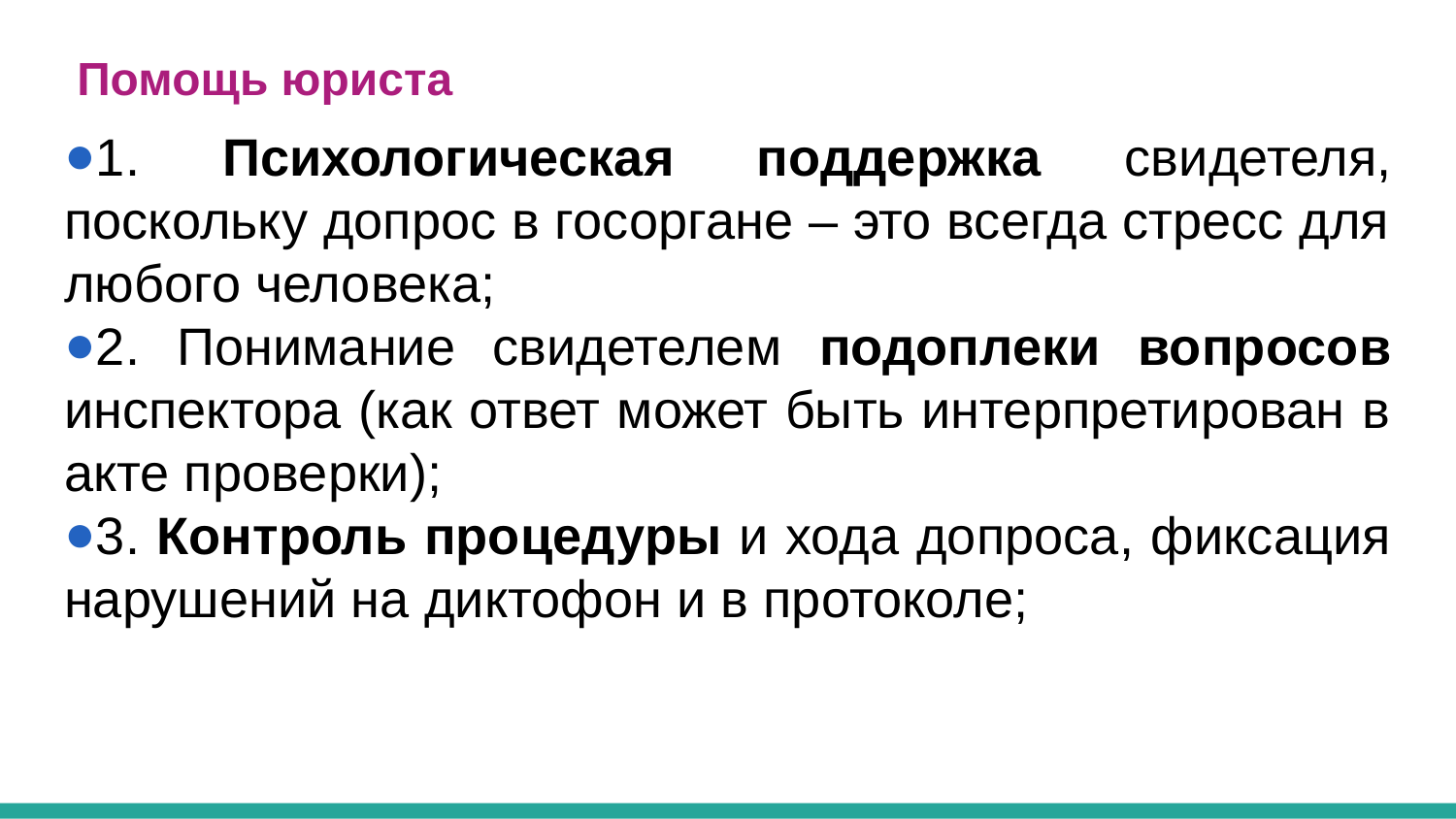

# Помощь юриста
1. Психологическая поддержка свидетеля, поскольку допрос в госоргане – это всегда стресс для любого человека;
2. Понимание свидетелем подоплеки вопросов инспектора (как ответ может быть интерпретирован в акте проверки);
3. Контроль процедуры и хода допроса, фиксация нарушений на диктофон и в протоколе;